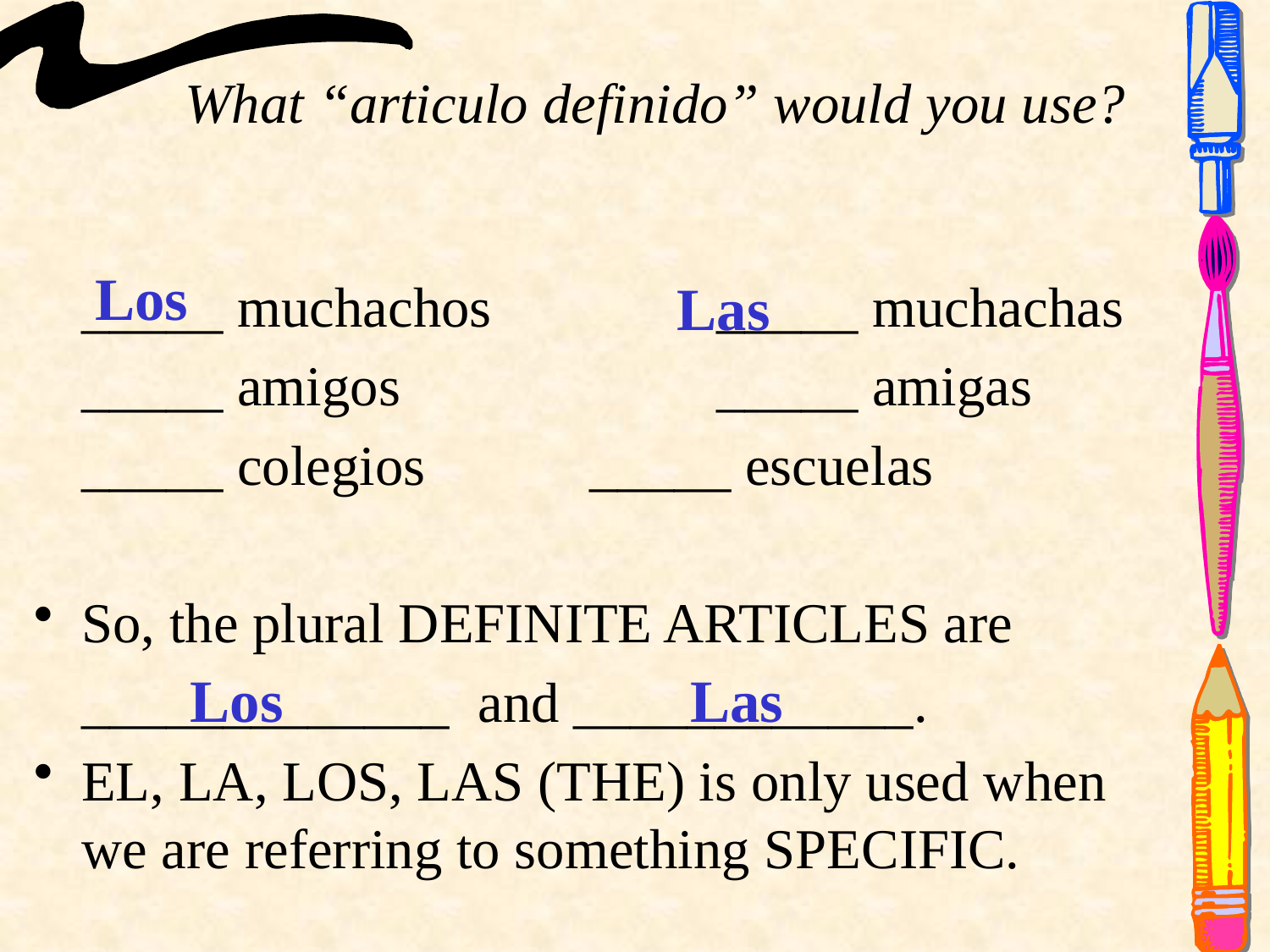

# What “articulo definido” would you use?
Los
	_____ muchachos		_____ muchachas
	_____ amigos			_____ amigas
	_____ colegios		_____ escuelas

So, the plural DEFINITE ARTICLES are
	_____________  and ____________.
EL, LA, LOS, LAS (THE) is only used when we are referring to something SPECIFIC.
Las
Los
Las